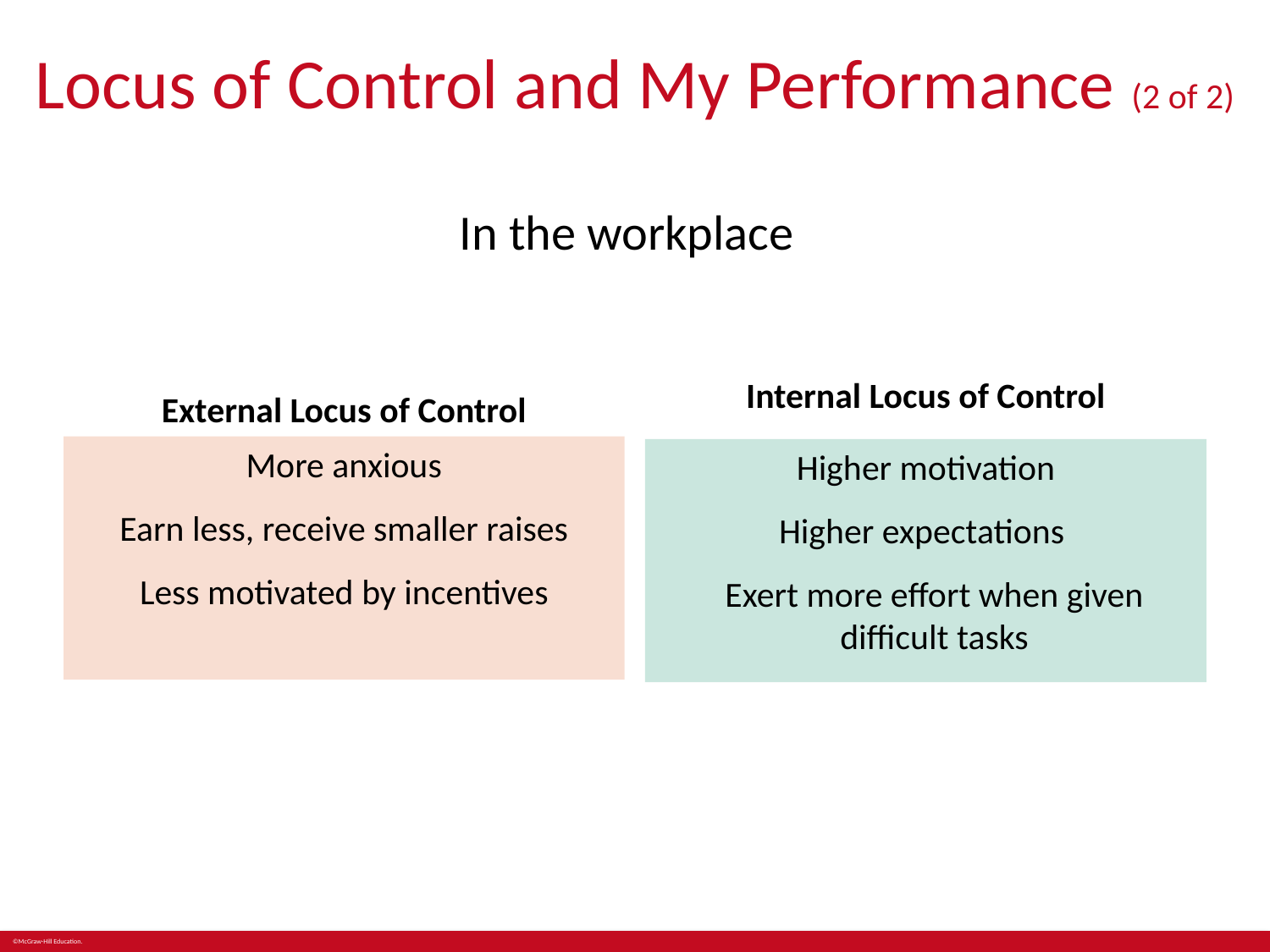

# Locus of Control and My Performance (2 of 2)
In the workplace
Internal Locus of Control
External Locus of Control
More anxious
Earn less, receive smaller raises
Less motivated by incentives
Higher motivation
Higher expectations
Exert more effort when given difficult tasks